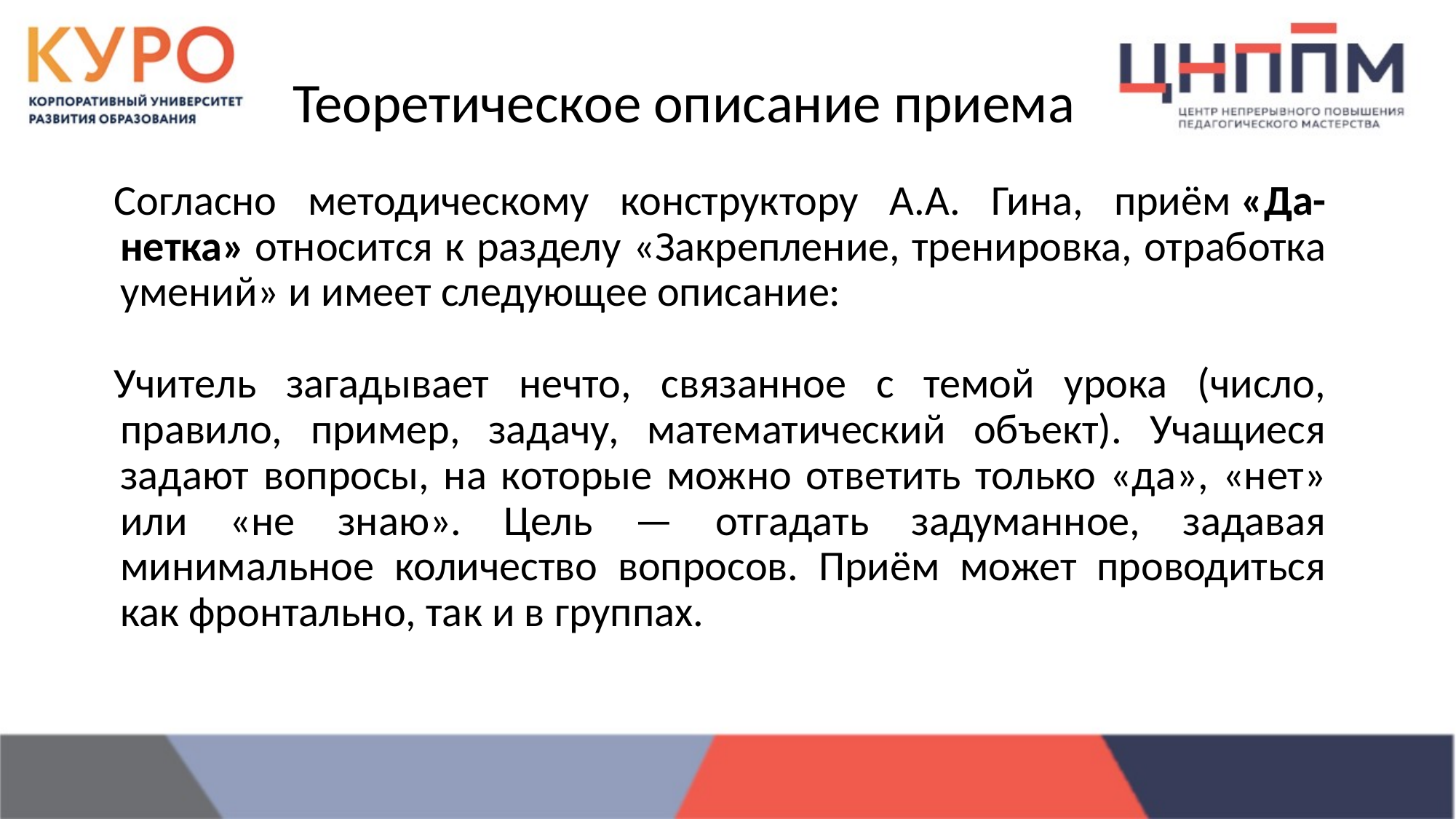

# Теоретическое описание приема
Согласно методическому конструктору А.А. Гина, приём «Да-нетка» относится к разделу «Закрепление, тренировка, отработка умений» и имеет следующее описание:

Учитель загадывает нечто, связанное с темой урока (число, правило, пример, задачу, математический объект). Учащиеся задают вопросы, на которые можно ответить только «да», «нет» или «не знаю». Цель — отгадать задуманное, задавая минимальное количество вопросов. Приём может проводиться как фронтально, так и в группах.